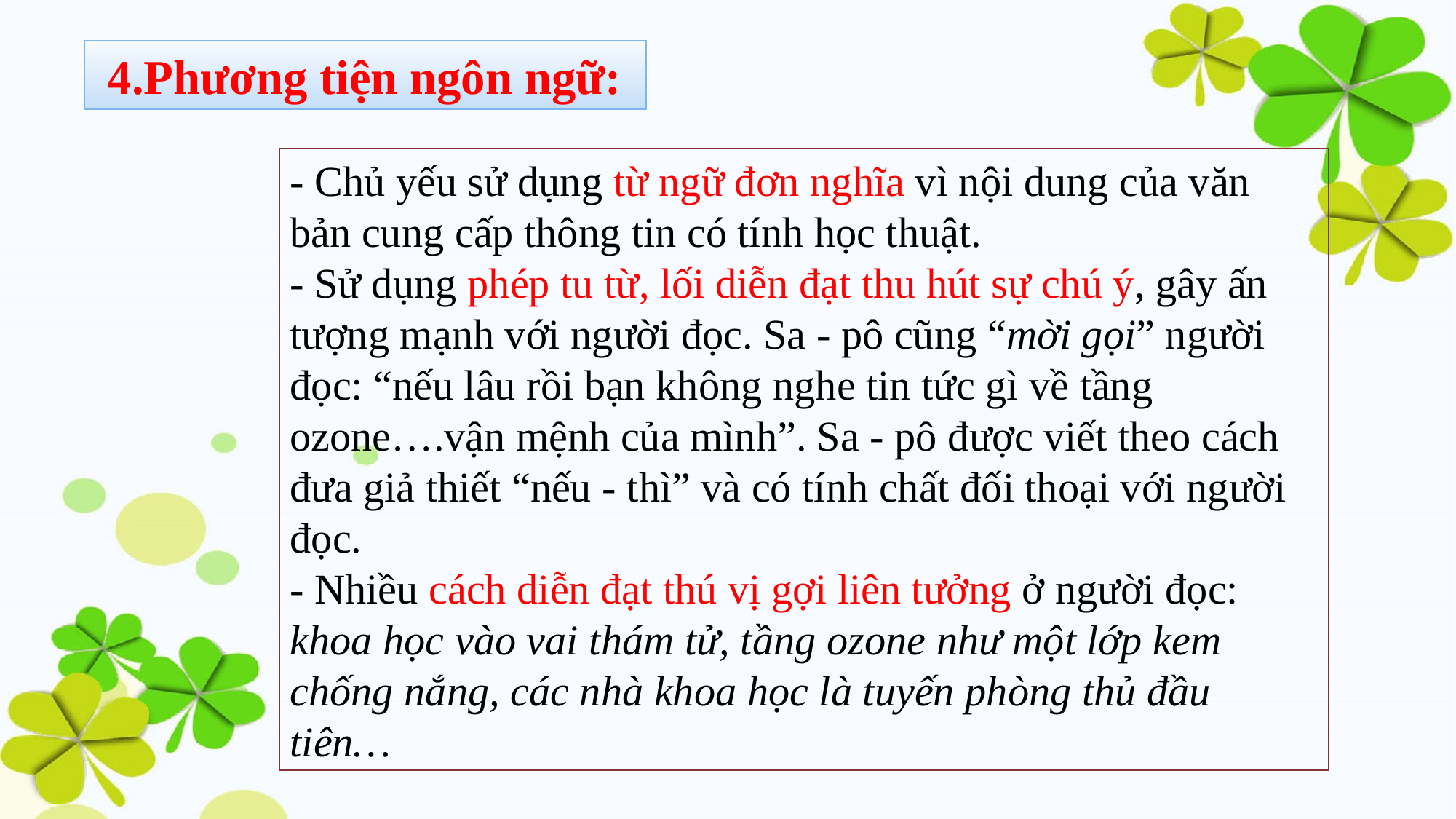

4.Phương tiện ngôn ngữ:
- Chủ yếu sử dụng từ ngữ đơn nghĩa vì nội dung của văn bản cung cấp thông tin có tính học thuật.
- Sử dụng phép tu từ, lối diễn đạt thu hút sự chú ý, gây ấn tượng mạnh với người đọc. Sa - pô cũng “mời gọi” người đọc: “nếu lâu rồi bạn không nghe tin tức gì về tầng ozone….vận mệnh của mình”. Sa - pô được viết theo cách đưa giả thiết “nếu - thì” và có tính chất đối thoại với người đọc.
- Nhiều cách diễn đạt thú vị gợi liên tưởng ở người đọc: khoa học vào vai thám tử, tầng ozone như một lớp kem chống nắng, các nhà khoa học là tuyến phòng thủ đầu tiên…